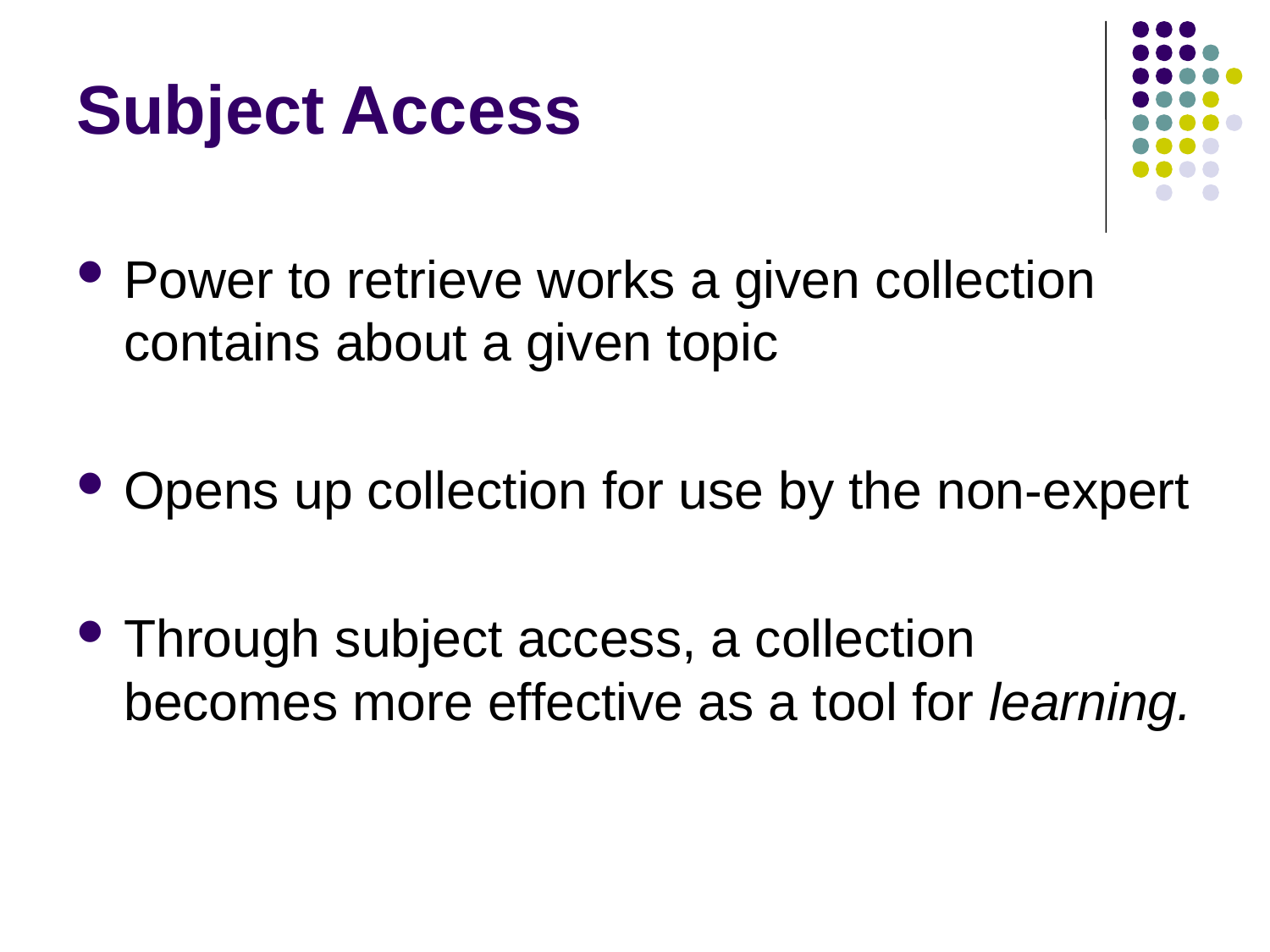

Subject Access
Power to retrieve works a given collection contains about a given topic

Opens up collection for use by the non-expert

Through subject access, a collection becomes more effective as a tool for learning.